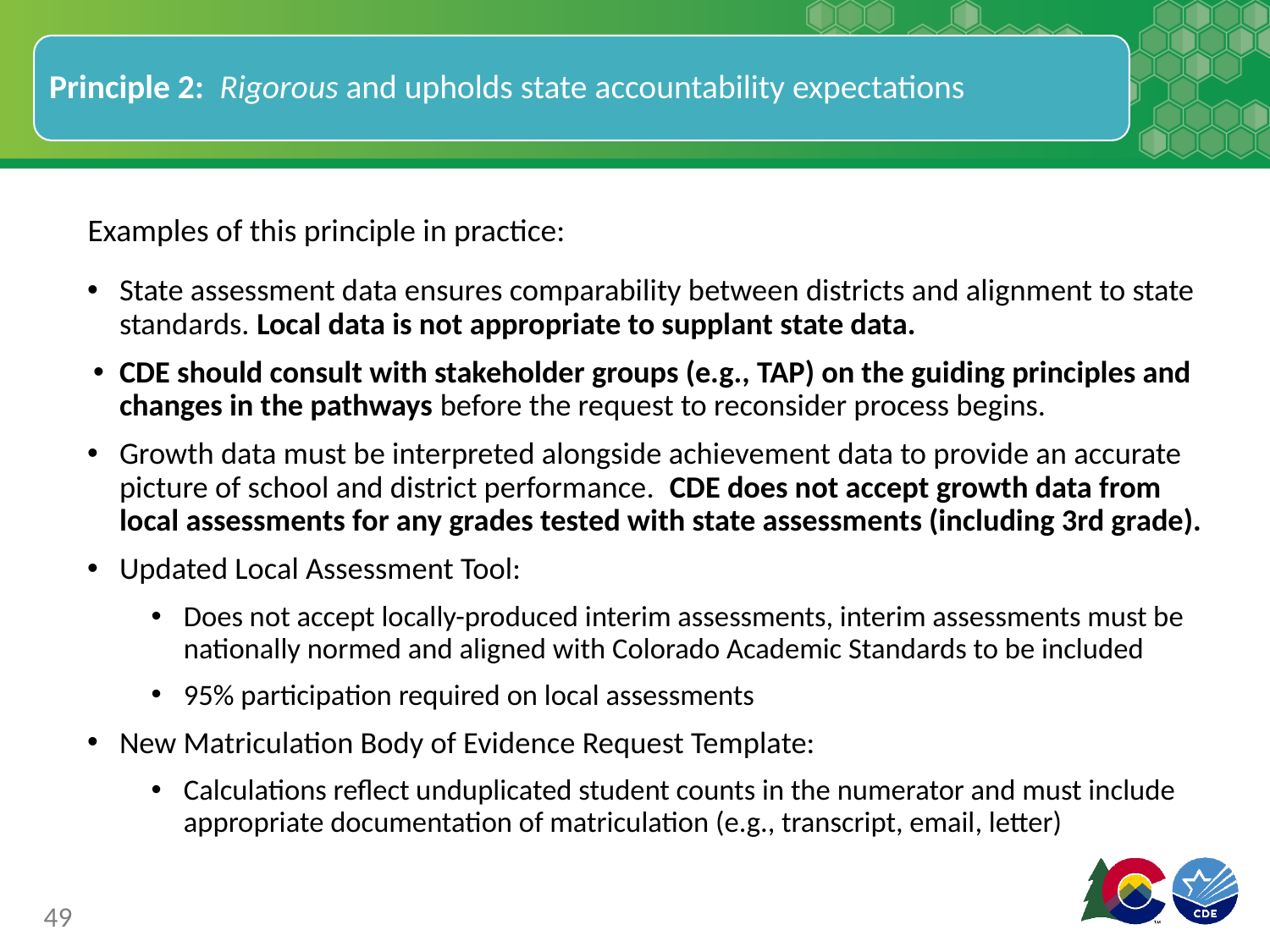

#

Principle 2:  Rigorous and upholds state accountability expectations
Examples of this principle in practice:
State assessment data ensures comparability between districts and alignment to state standards. Local data is not appropriate to supplant state data.
CDE should consult with stakeholder groups (e.g., TAP) on the guiding principles and changes in the pathways before the request to reconsider process begins.
Growth data must be interpreted alongside achievement data to provide an accurate picture of school and district performance.  CDE does not accept growth data from local assessments for any grades tested with state assessments (including 3rd grade).
Updated Local Assessment Tool:
Does not accept locally-produced interim assessments, interim assessments must be nationally normed and aligned with Colorado Academic Standards to be included
95% participation required on local assessments
New Matriculation Body of Evidence Request Template:
Calculations reflect unduplicated student counts in the numerator and must include appropriate documentation of matriculation (e.g., transcript, email, letter)
49